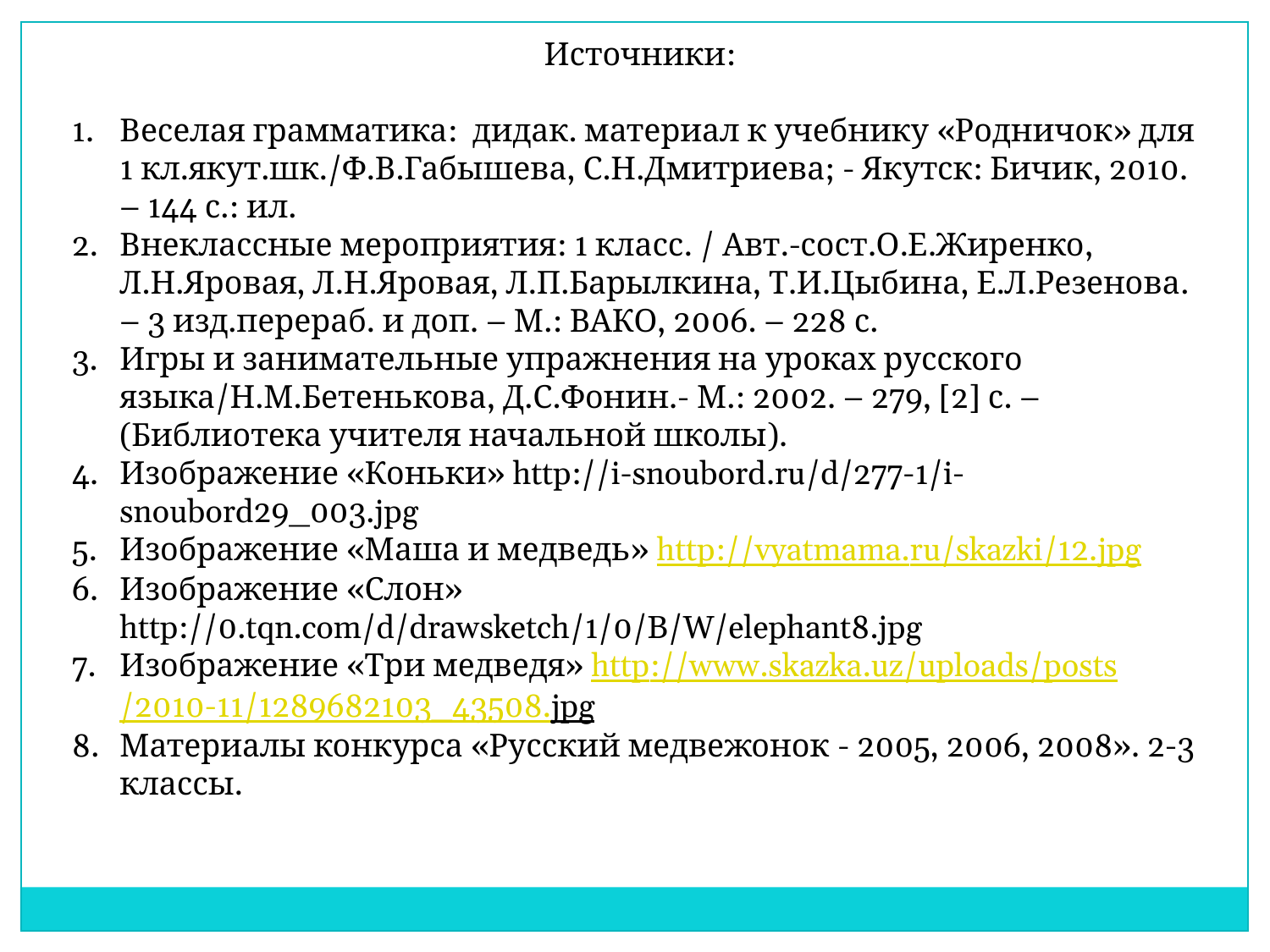

Источники:

Веселая грамматика:  дидак. материал к учебнику «Родничок» для 1 кл.якут.шк./Ф.В.Габышева, С.Н.Дмитриева; - Якутск: Бичик, 2010. – 144 с.: ил.
Внеклассные мероприятия: 1 класс. / Авт.-сост.О.Е.Жиренко, Л.Н.Яровая, Л.Н.Яровая, Л.П.Барылкина, Т.И.Цыбина, Е.Л.Резенова. – 3 изд.перераб. и доп. – М.: ВАКО, 2006. – 228 с.
Игры и занимательные упражнения на уроках русского языка/Н.М.Бетенькова, Д.С.Фонин.- М.: 2002. – 279, [2] с. – (Библиотека учителя начальной школы).
Изображение «Коньки» http://i-snoubord.ru/d/277-1/i-snoubord29_003.jpg
Изображение «Маша и медведь» http://vyatmama.ru/skazki/12.jpg
Изображение «Слон» http://0.tqn.com/d/drawsketch/1/0/B/W/elephant8.jpg
Изображение «Три медведя» http://www.skazka.uz/uploads/posts/2010-11/1289682103_43508.jpg
Материалы конкурса «Русский медвежонок - 2005, 2006, 2008». 2-3 классы.